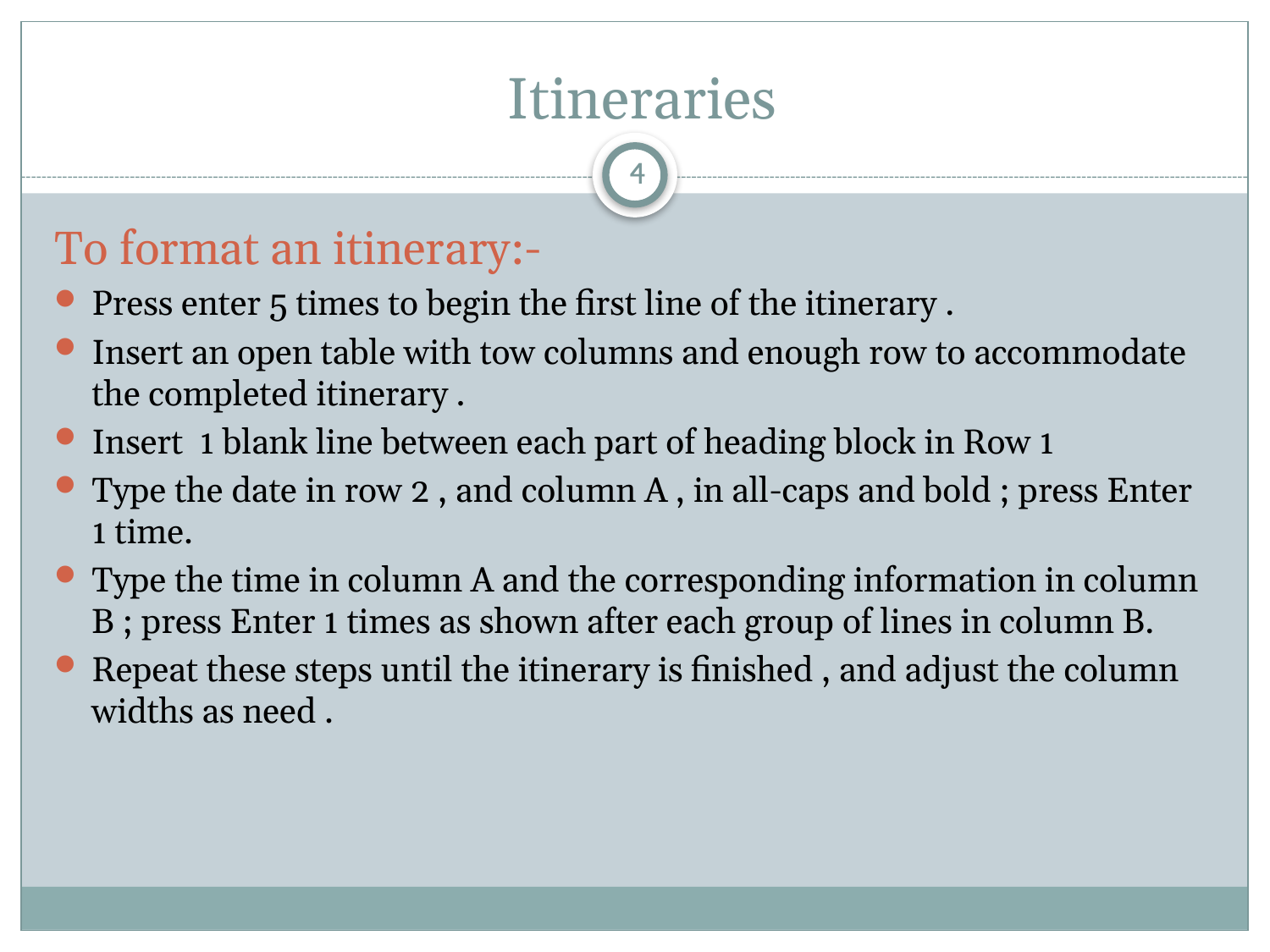

# Itineraries
4
To format an itinerary:-
Press enter 5 times to begin the first line of the itinerary .
Insert an open table with tow columns and enough row to accommodate the completed itinerary .
Insert  1 blank line between each part of heading block in Row 1
Type the date in row 2 , and column A , in all-caps and bold ; press Enter 1 time.
Type the time in column A and the corresponding information in column B ; press Enter 1 times as shown after each group of lines in column B.
Repeat these steps until the itinerary is finished , and adjust the column widths as need .